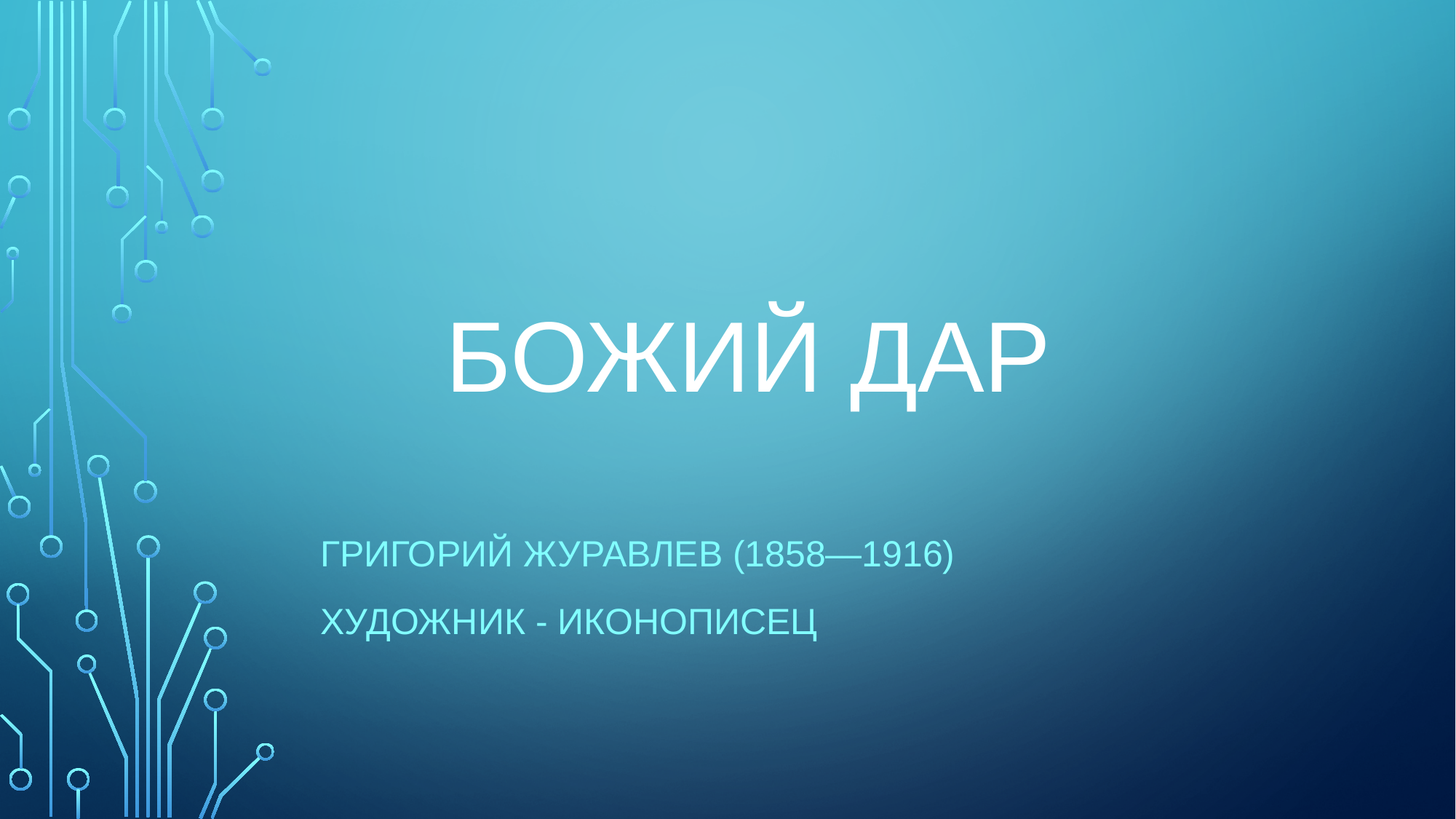

# Божий дар
Григорий Журавлев (1858—1916)
художник - иконописец